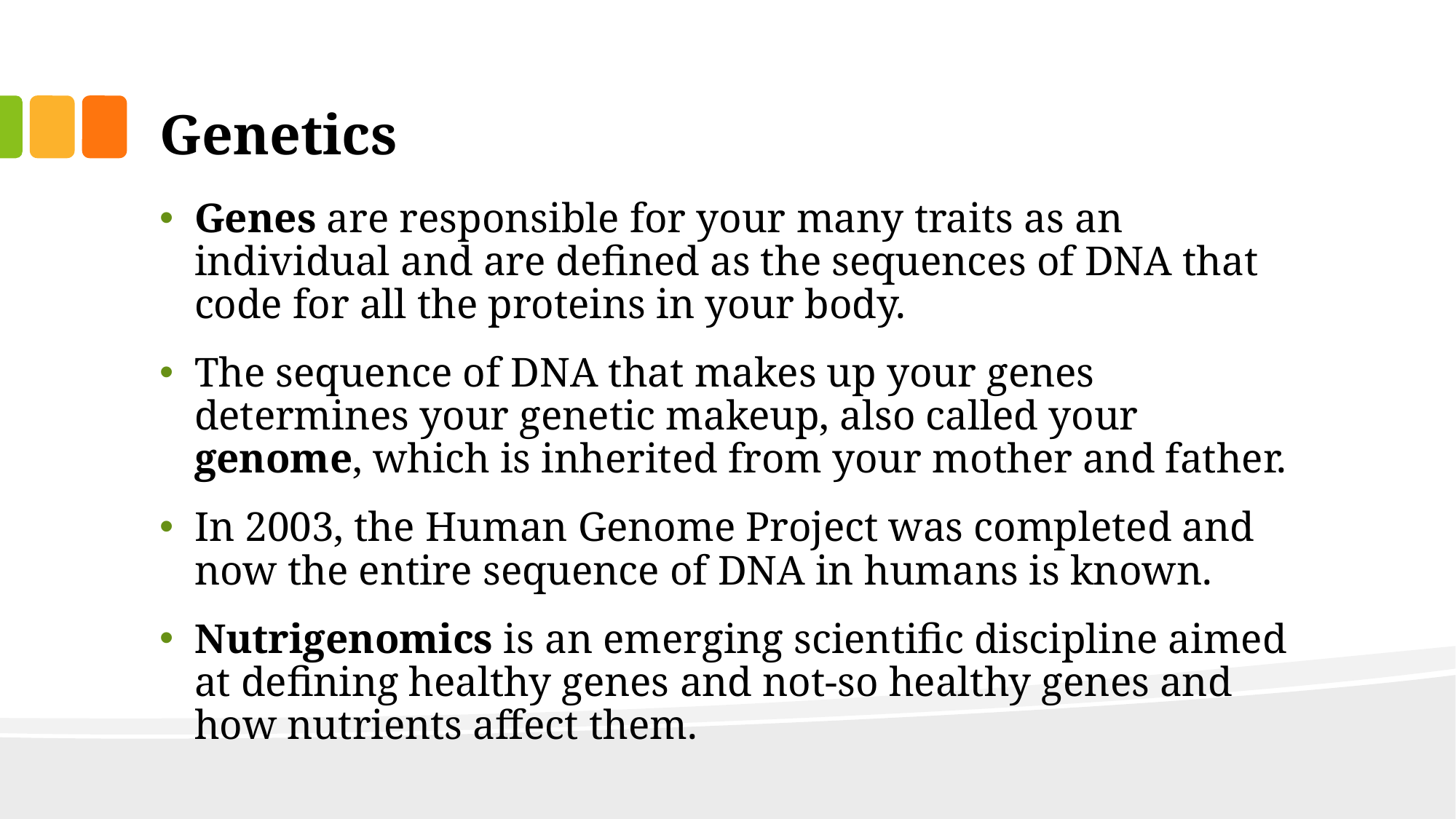

# Genetics
Genes are responsible for your many traits as an individual and are defined as the sequences of DNA that code for all the proteins in your body.
The sequence of DNA that makes up your genes determines your genetic makeup, also called your genome, which is inherited from your mother and father.
In 2003, the Human Genome Project was completed and now the entire sequence of DNA in humans is known.
Nutrigenomics is an emerging scientific discipline aimed at defining healthy genes and not-so healthy genes and how nutrients affect them.